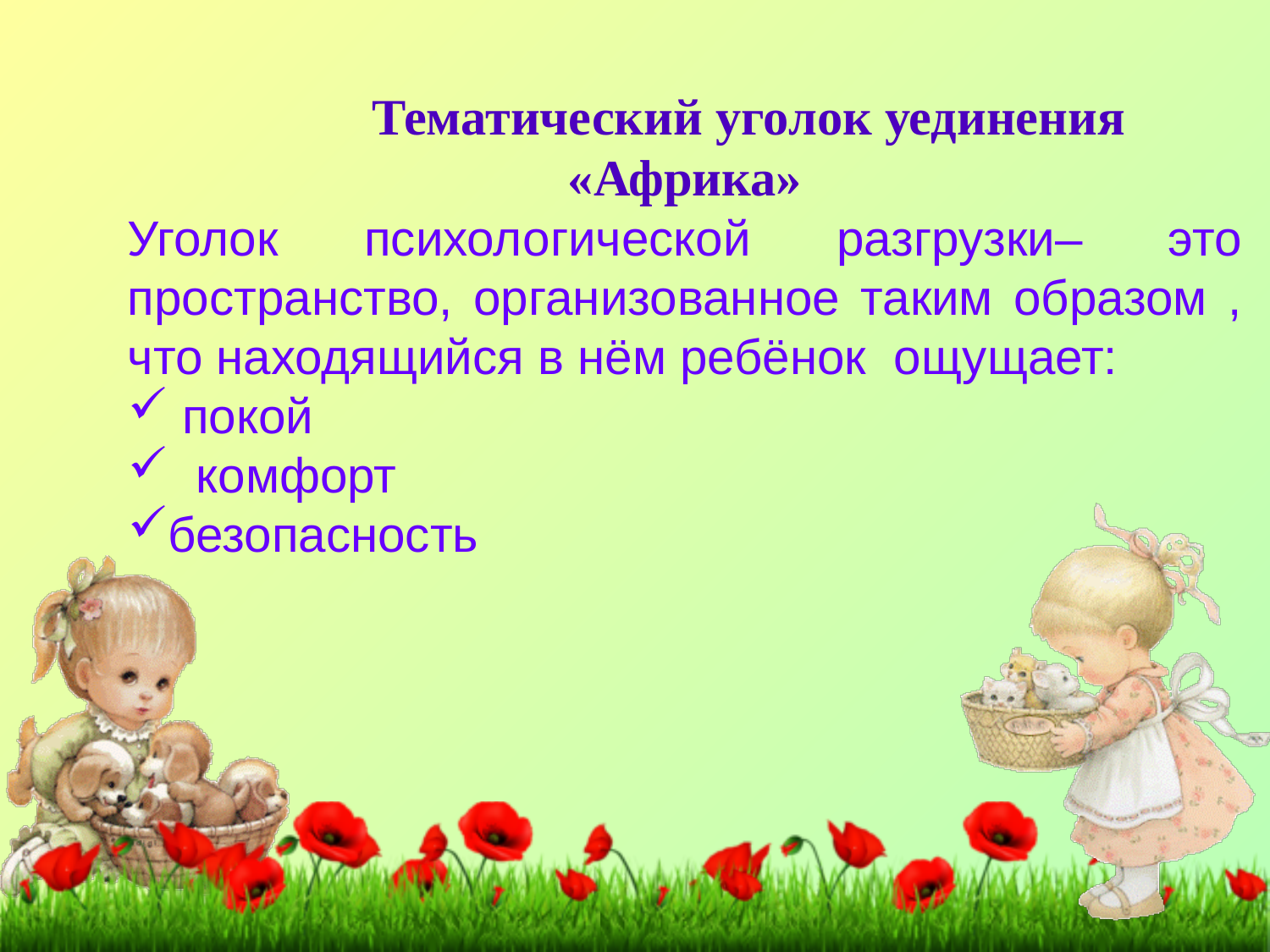

Тематический уголок уединения «Африка»
Уголок психологической разгрузки– это пространство, организованное таким образом , что находящийся в нём ребёнок  ощущает:
 покой
  комфорт
безопасность